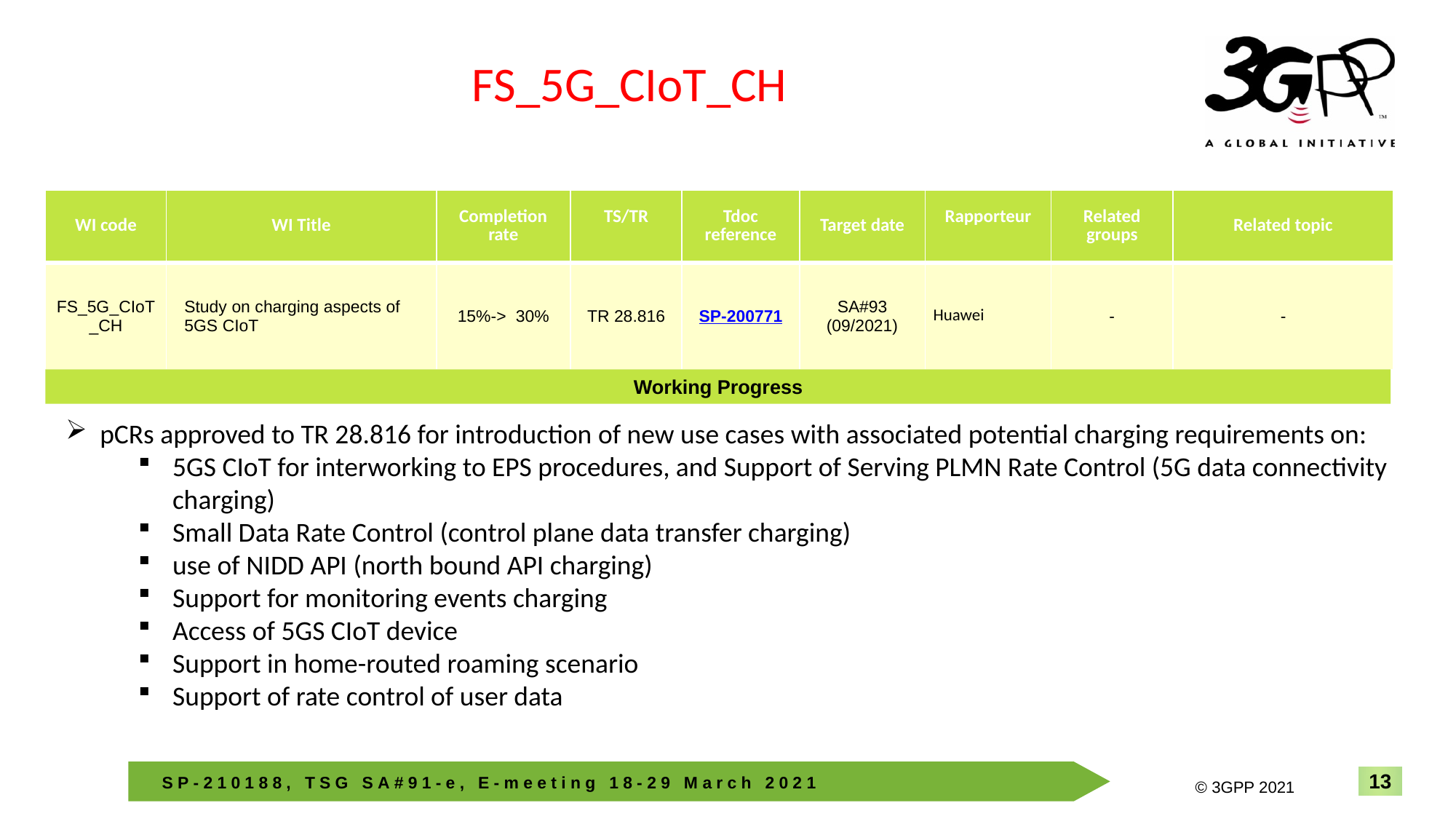

FS_5G_CIoT_CH
| WI code | WI Title | Completion rate | TS/TR | Tdoc reference | Target date | Rapporteur | Related groups | Related topic |
| --- | --- | --- | --- | --- | --- | --- | --- | --- |
| FS\_5G\_CIoT\_CH | Study on charging aspects of 5GS CIoT | 15%-> 30% | TR 28.816 | SP-200771 | SA#93 (09/2021) | Huawei | - | - |
Working Progress
pCRs approved to TR 28.816 for introduction of new use cases with associated potential charging requirements on:
5GS CIoT for interworking to EPS procedures, and Support of Serving PLMN Rate Control (5G data connectivity charging)
Small Data Rate Control (control plane data transfer charging)
use of NIDD API (north bound API charging)
Support for monitoring events charging
Access of 5GS CIoT device
Support in home-routed roaming scenario
Support of rate control of user data